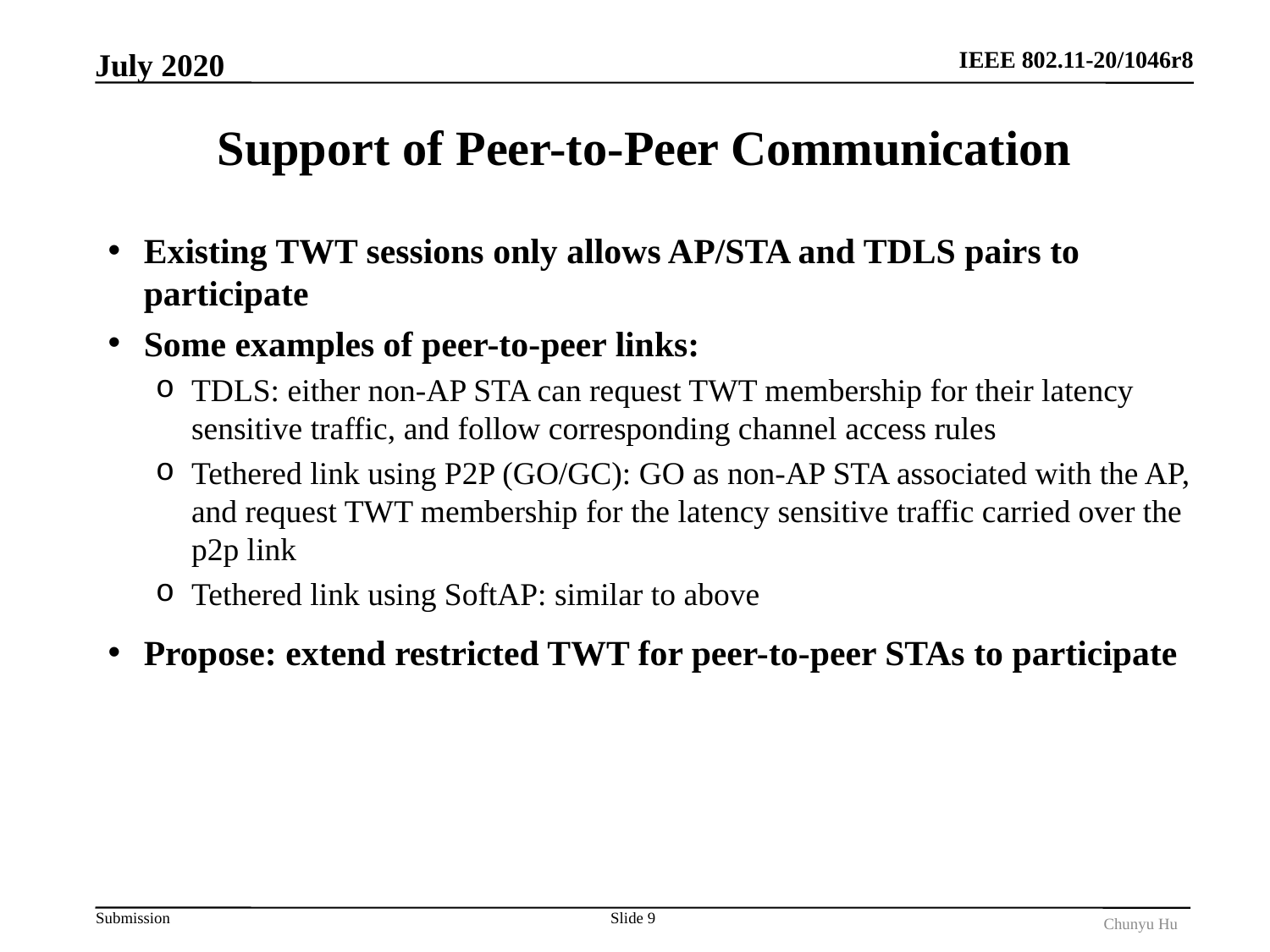

July 2020
# Support of Peer-to-Peer Communication
Existing TWT sessions only allows AP/STA and TDLS pairs to participate
Some examples of peer-to-peer links:
TDLS: either non-AP STA can request TWT membership for their latency sensitive traffic, and follow corresponding channel access rules
Tethered link using P2P (GO/GC): GO as non-AP STA associated with the AP, and request TWT membership for the latency sensitive traffic carried over the p2p link
Tethered link using SoftAP: similar to above
Propose: extend restricted TWT for peer-to-peer STAs to participate

Slide 9
Chunyu Hu